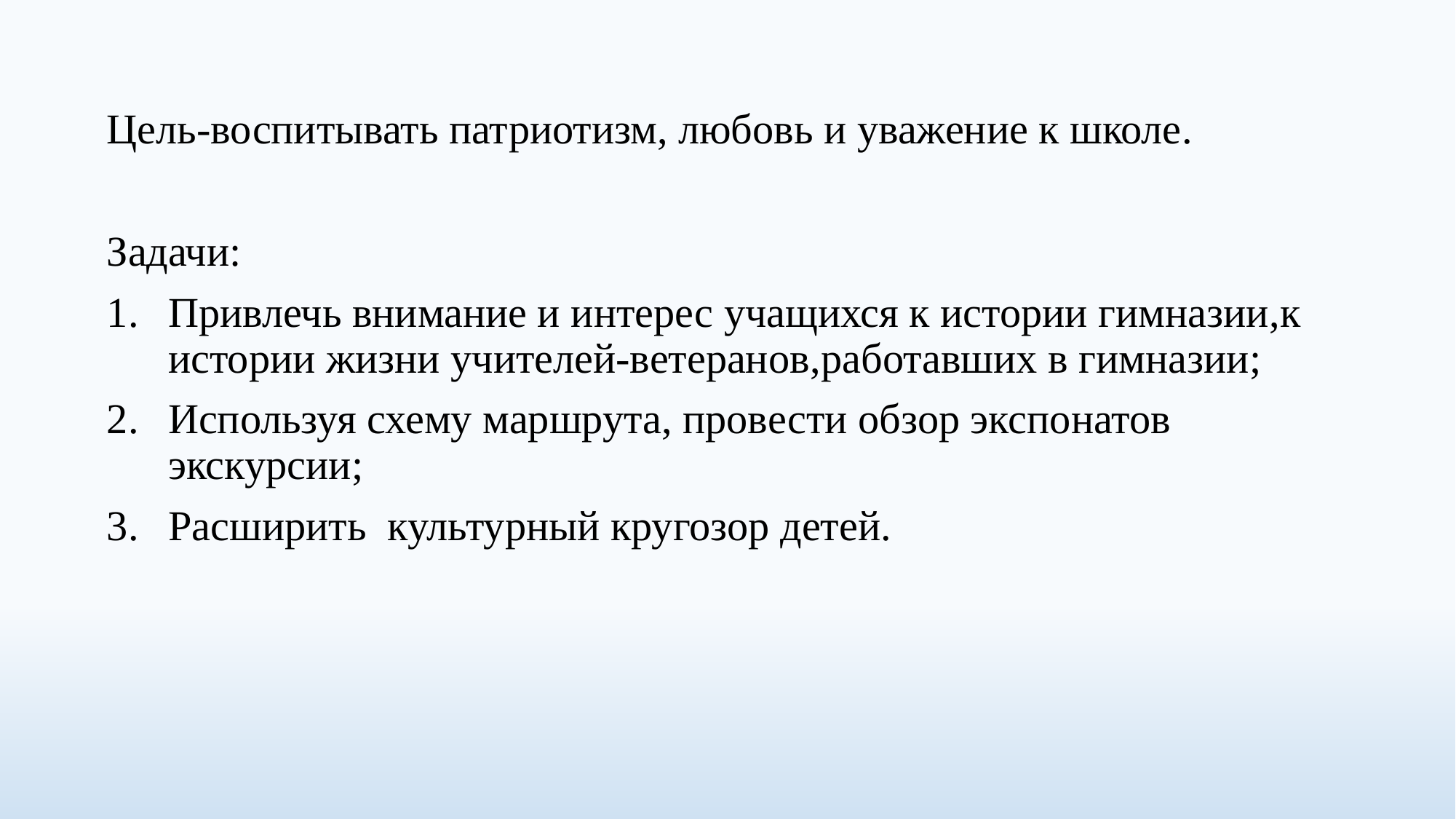

Цель-воспитывать патриотизм, любовь и уважение к школе.

Задачи:
Привлечь внимание и интерес учащихся к истории гимназии,к истории жизни учителей-ветеранов,работавших в гимназии;
Используя схему маршрута, провести обзор экспонатов экскурсии;
Расширить  культурный кругозор детей.